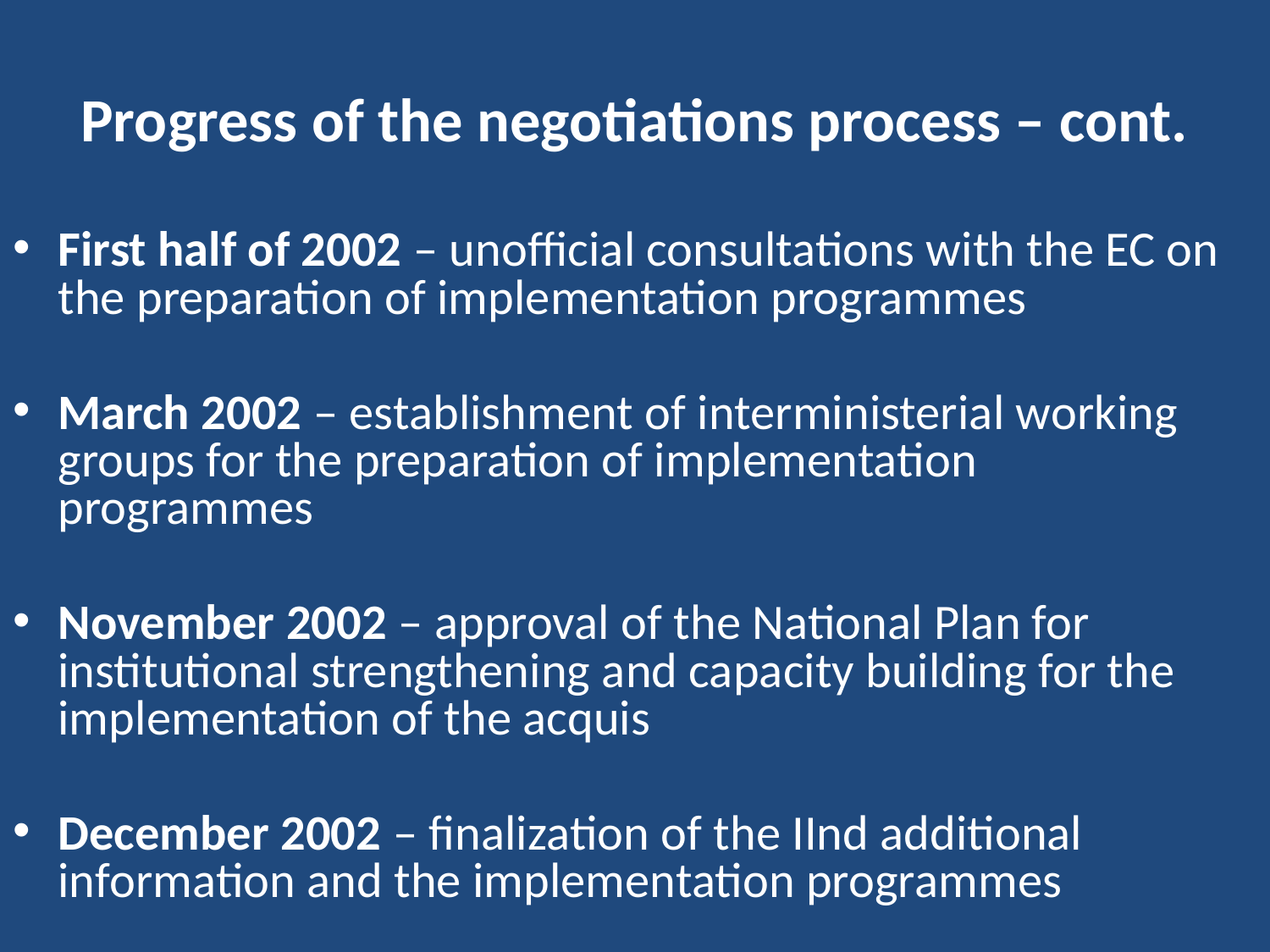

# Progress of the negotiations process – cont.
First half of 2002 – unofficial consultations with the EC on the preparation of implementation programmes

March 2002 – establishment of interministerial working groups for the preparation of implementation programmes

November 2002 – approval of the National Plan for institutional strengthening and capacity building for the implementation of the acquis

December 2002 – finalization of the IInd additional information and the implementation programmes